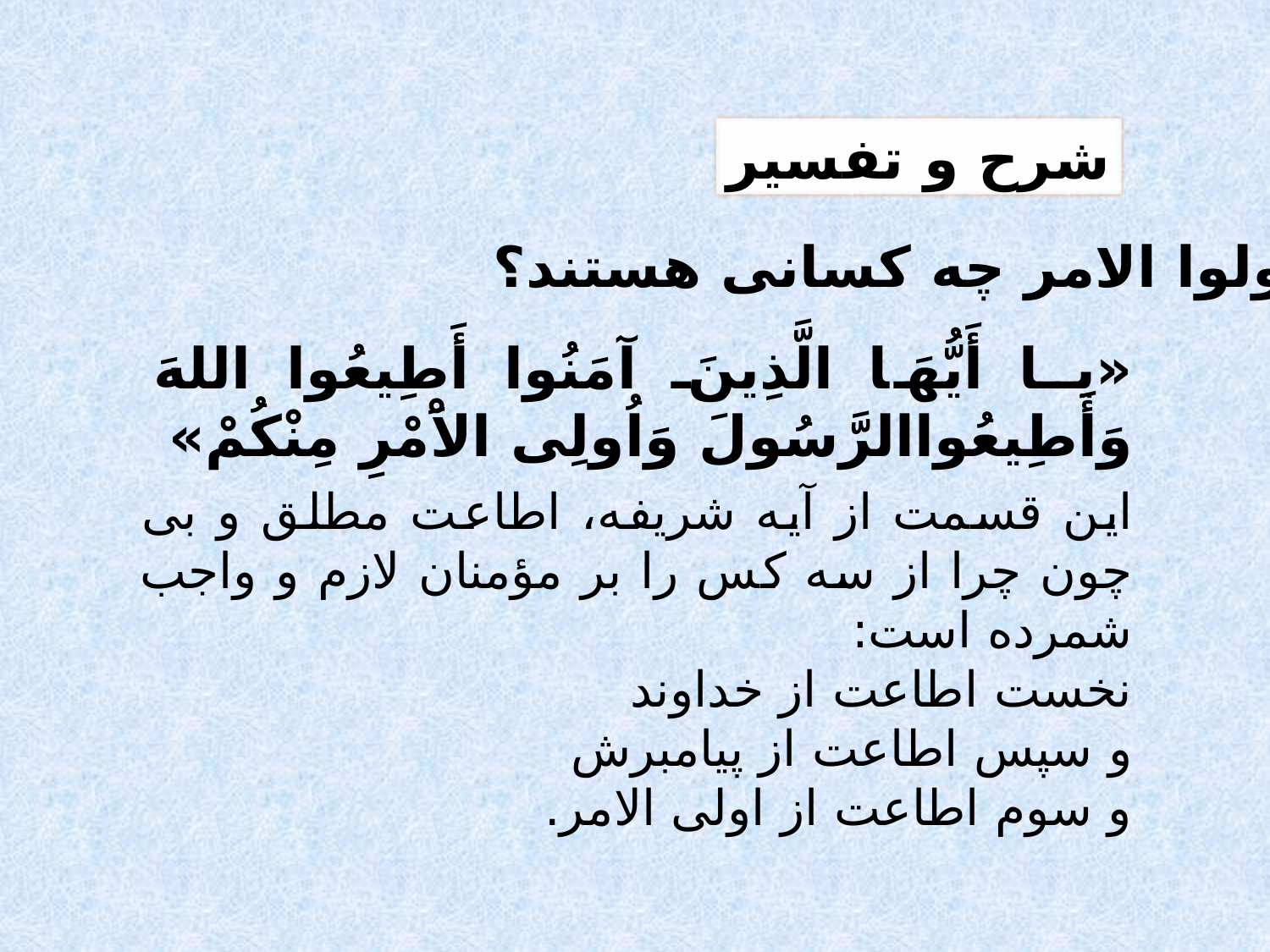

شرح و تفسير
اولوا الامر چه كسانى هستند؟
«يـا أَيُّهَا الَّذِينَ آمَنُوا أَطِيعُوا اللهَ وَأَطِيعُواالرَّسُولَ وَاُولِى الاَْمْرِ مِنْكُمْ»
اين قسمت از آيه شريفه، اطاعت مطلق و بى چون چرا از سه كس را بر مؤمنان لازم و واجب شمرده است:
نخست اطاعت از خداوند
و سپس اطاعت از پيامبرش
و سوم اطاعت از اولى الامر.